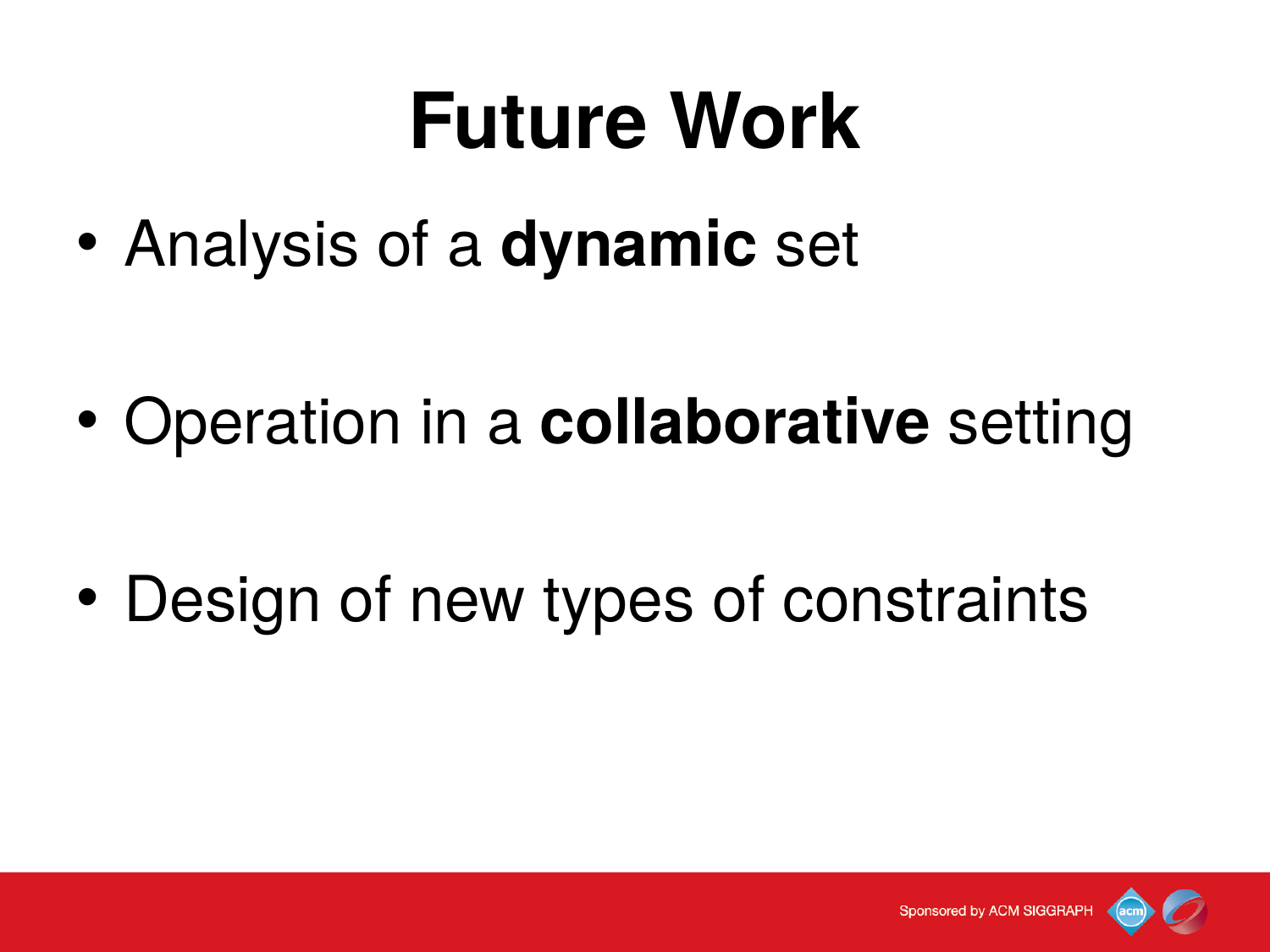

# Future Work
Analysis of a dynamic set

Operation in a collaborative setting

Design of new types of constraints